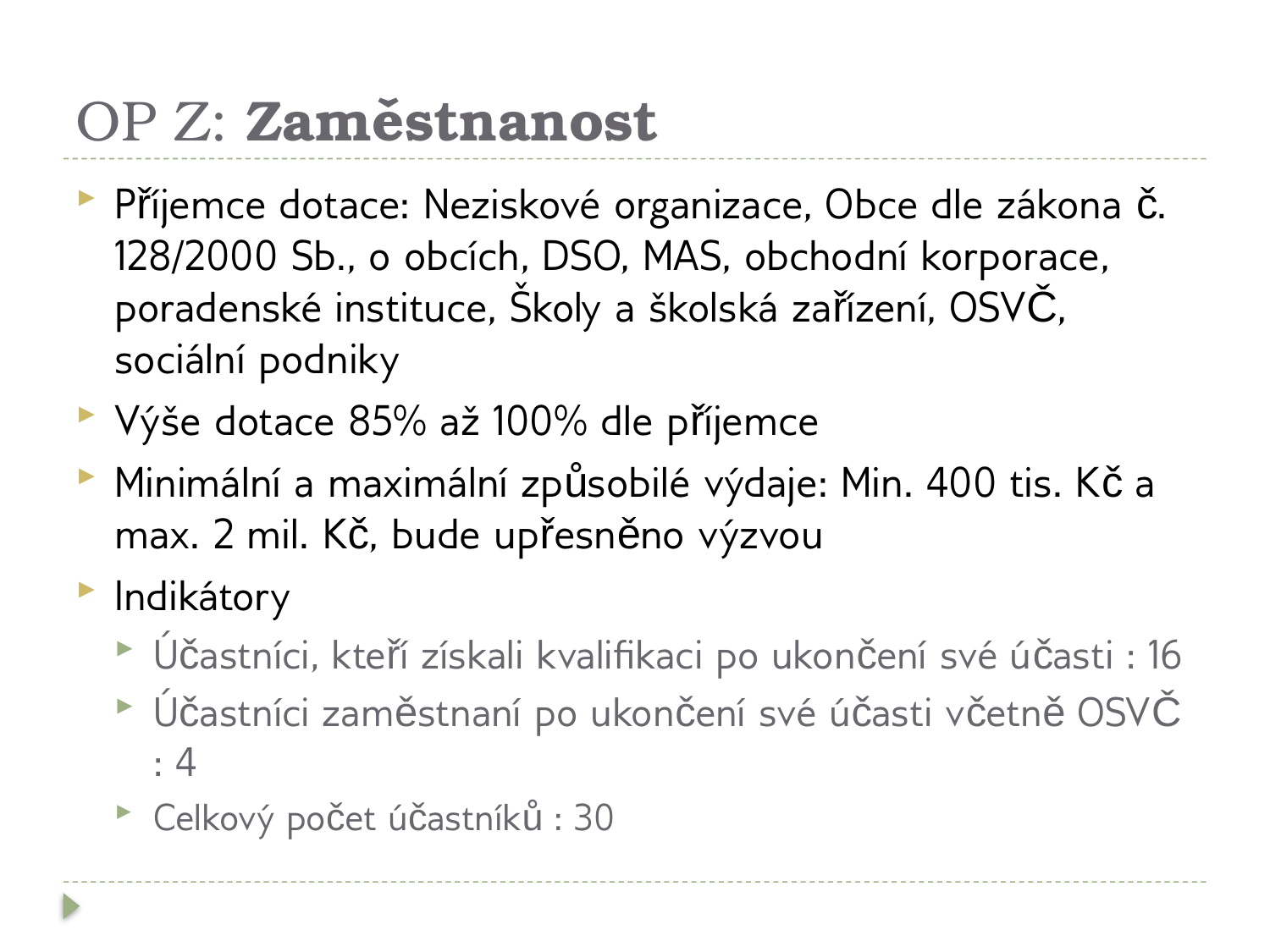

# OP Z: Zaměstnanost
Příjemce dotace: Neziskové organizace, Obce dle zákona č. 128/2000 Sb., o obcích, DSO, MAS, obchodní korporace, poradenské instituce, Školy a školská zařízení, OSVČ, sociální podniky
Výše dotace 85% až 100% dle příjemce
Minimální a maximální způsobilé výdaje: Min. 400 tis. Kč a max. 2 mil. Kč, bude upřesněno výzvou
Indikátory
Účastníci, kteří získali kvalifikaci po ukončení své účasti : 16
Účastníci zaměstnaní po ukončení své účasti včetně OSVČ : 4
Celkový počet účastníků : 30